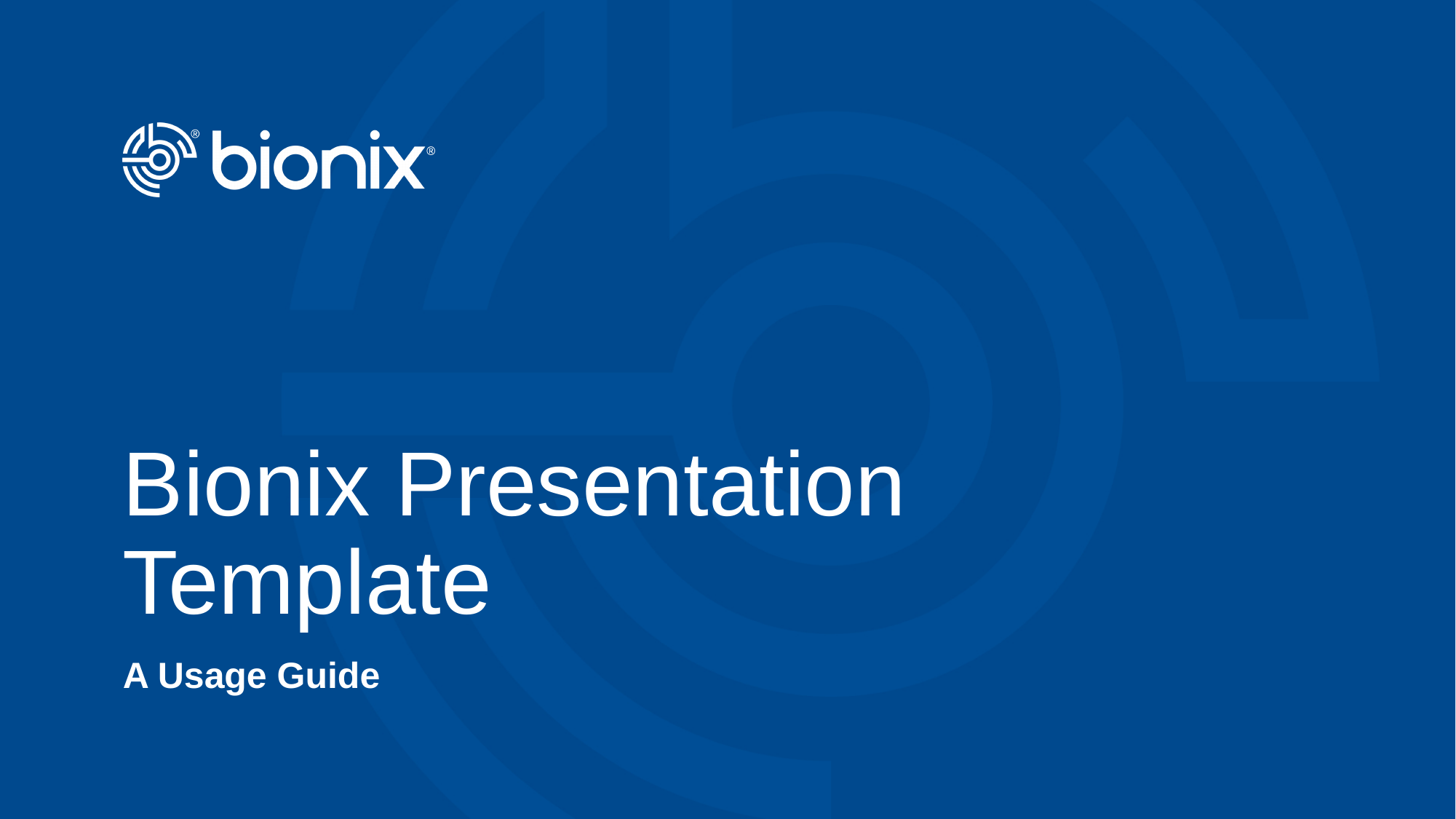

# Bionix Presentation Template
A Usage Guide